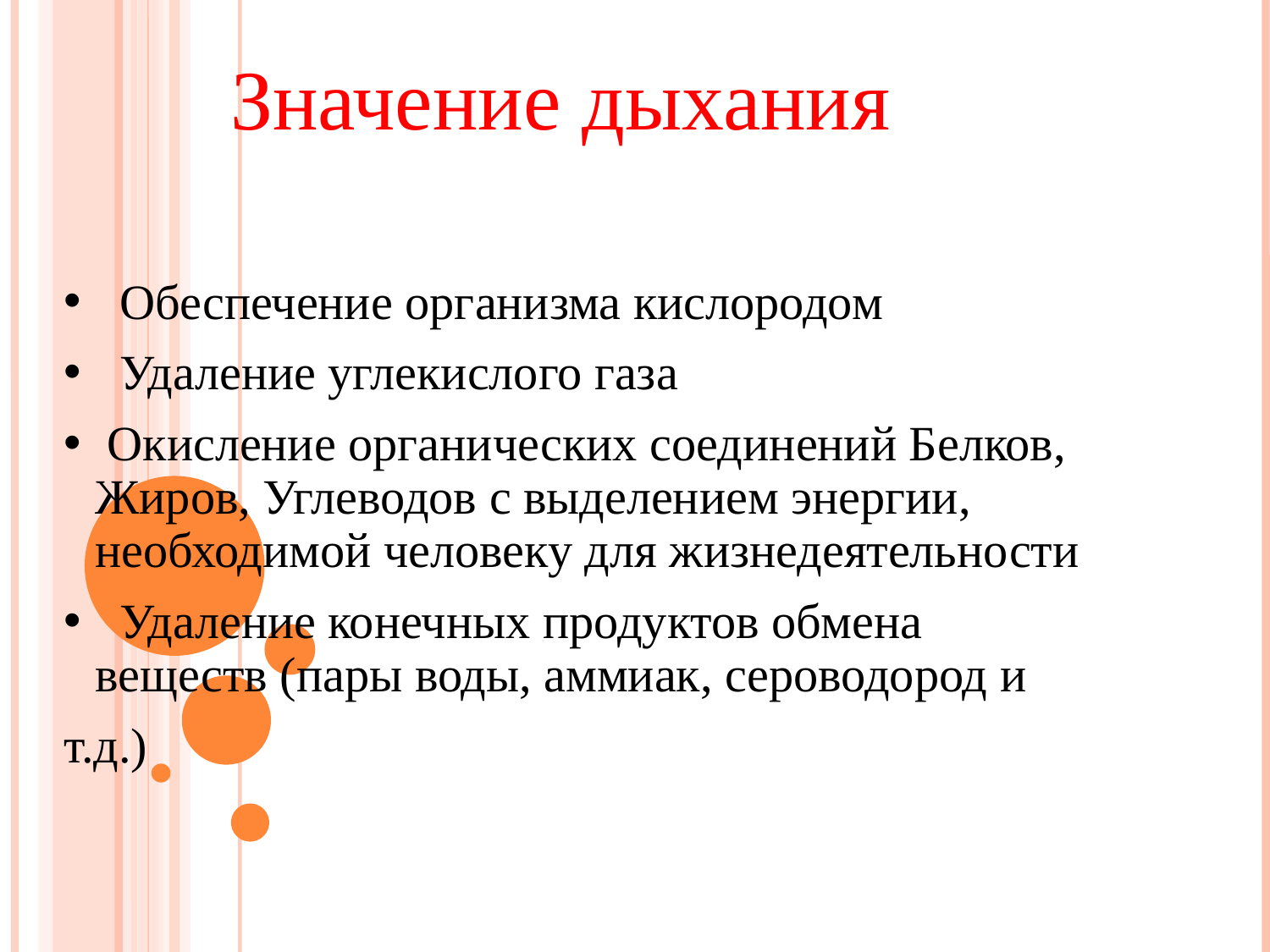

# Значение дыхания
  Обеспечение организма кислородом
  Удаление углекислого газа
 Окисление органических соединений Белков, Жиров, Углеводов с выделением энергии, необходимой человеку для жизнедеятельности
  Удаление конечных продуктов обмена веществ (пары воды, аммиак, сероводород и
т.д.)